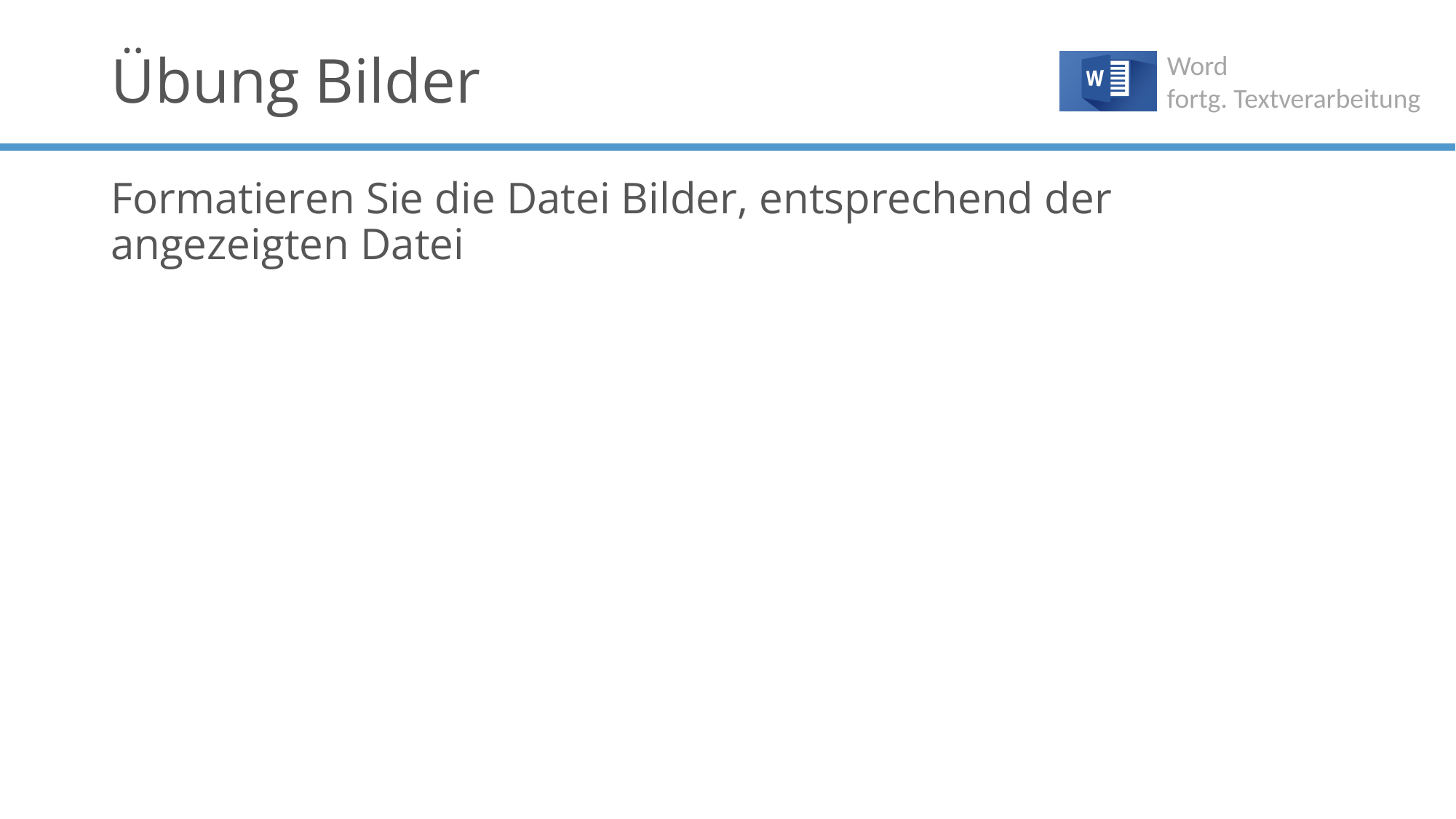

# Übung Bilder
Formatieren Sie die Datei Bilder, entsprechend der angezeigten Datei